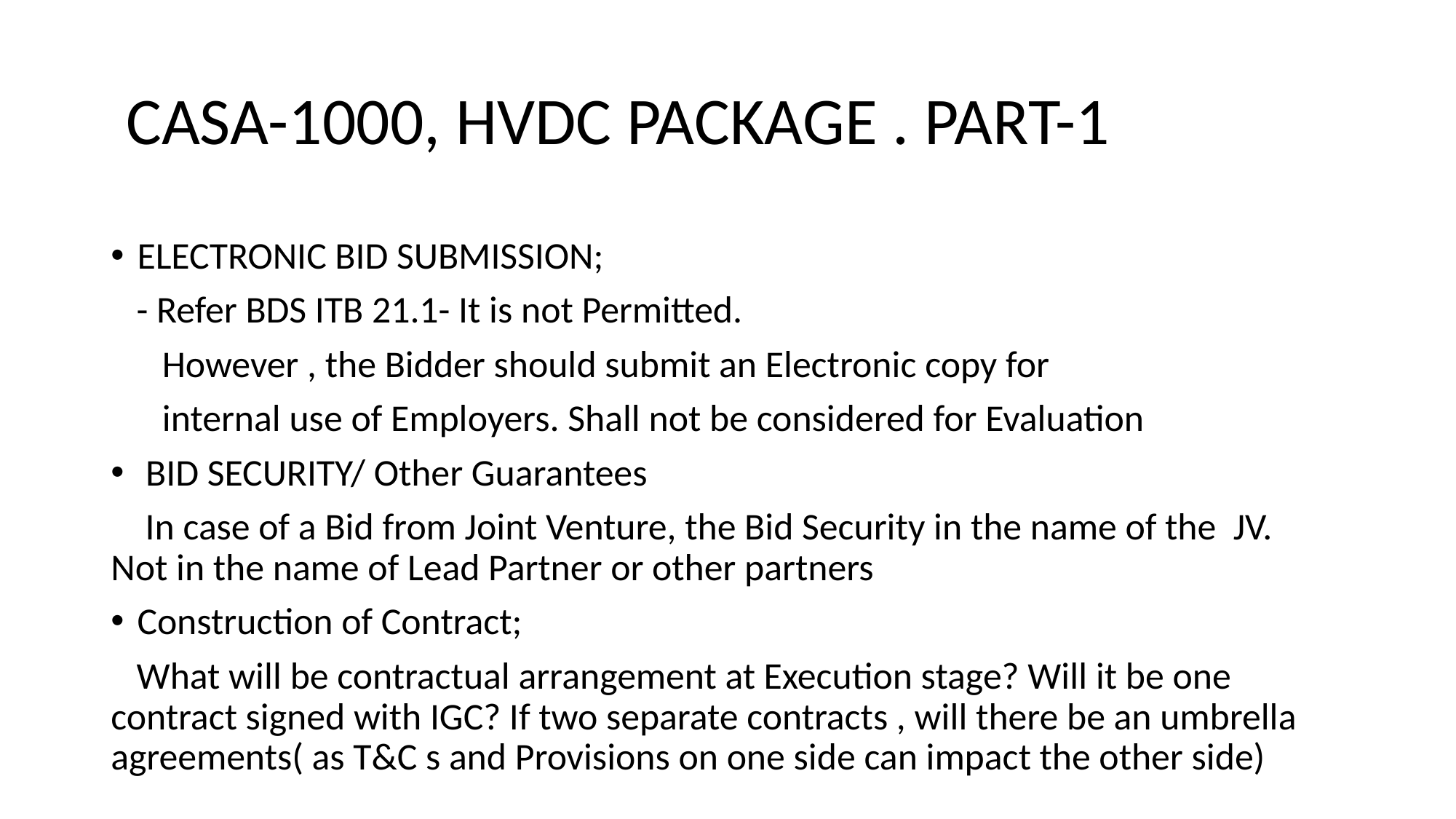

# CASA-1000, HVDC PACKAGE . PART-1

ELECTRONIC BID SUBMISSION;
   - Refer BDS ITB 21.1- It is not Permitted.
      However , the Bidder should submit an Electronic copy for
      internal use of Employers. Shall not be considered for Evaluation
 BID SECURITY/ Other Guarantees
    In case of a Bid from Joint Venture, the Bid Security in the name of the  JV.     Not in the name of Lead Partner or other partners
Construction of Contract;
   What will be contractual arrangement at Execution stage? Will it be one   contract signed with IGC? If two separate contracts , will there be an umbrella agreements( as T&C s and Provisions on one side can impact the other side)